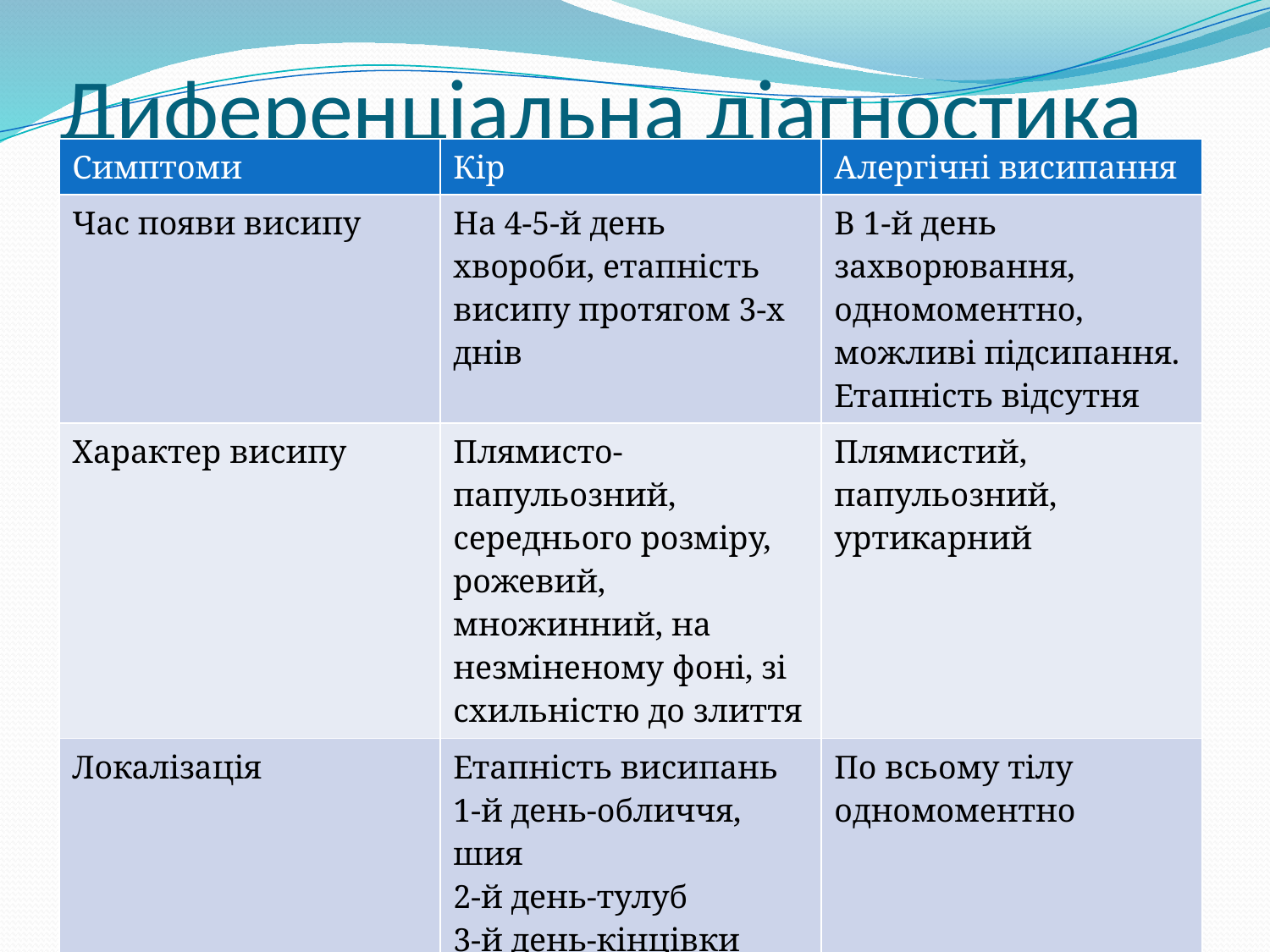

# Диференціальна діагностика
| Симптоми | Кір | Алергічні висипання |
| --- | --- | --- |
| Час появи висипу | На 4-5-й день хвороби, етапність висипу протягом 3-х днів | В 1-й день захворювання, одномоментно, можливі підсипання. Етапність відсутня |
| Характер висипу | Плямисто-папульозний, середнього розміру, рожевий, множинний, на незміненому фоні, зі схильністю до злиття | Плямистий, папульозний, уртикарний |
| Локалізація | Етапність висипань 1-й день-обличчя, шия 2-й день-тулуб 3-й день-кінцівки | По всьому тілу одномоментно |
| Зникнення висипу | Поетапно (зверху донизу), пігментаця, можливе дрібне лущення | Безслідно |